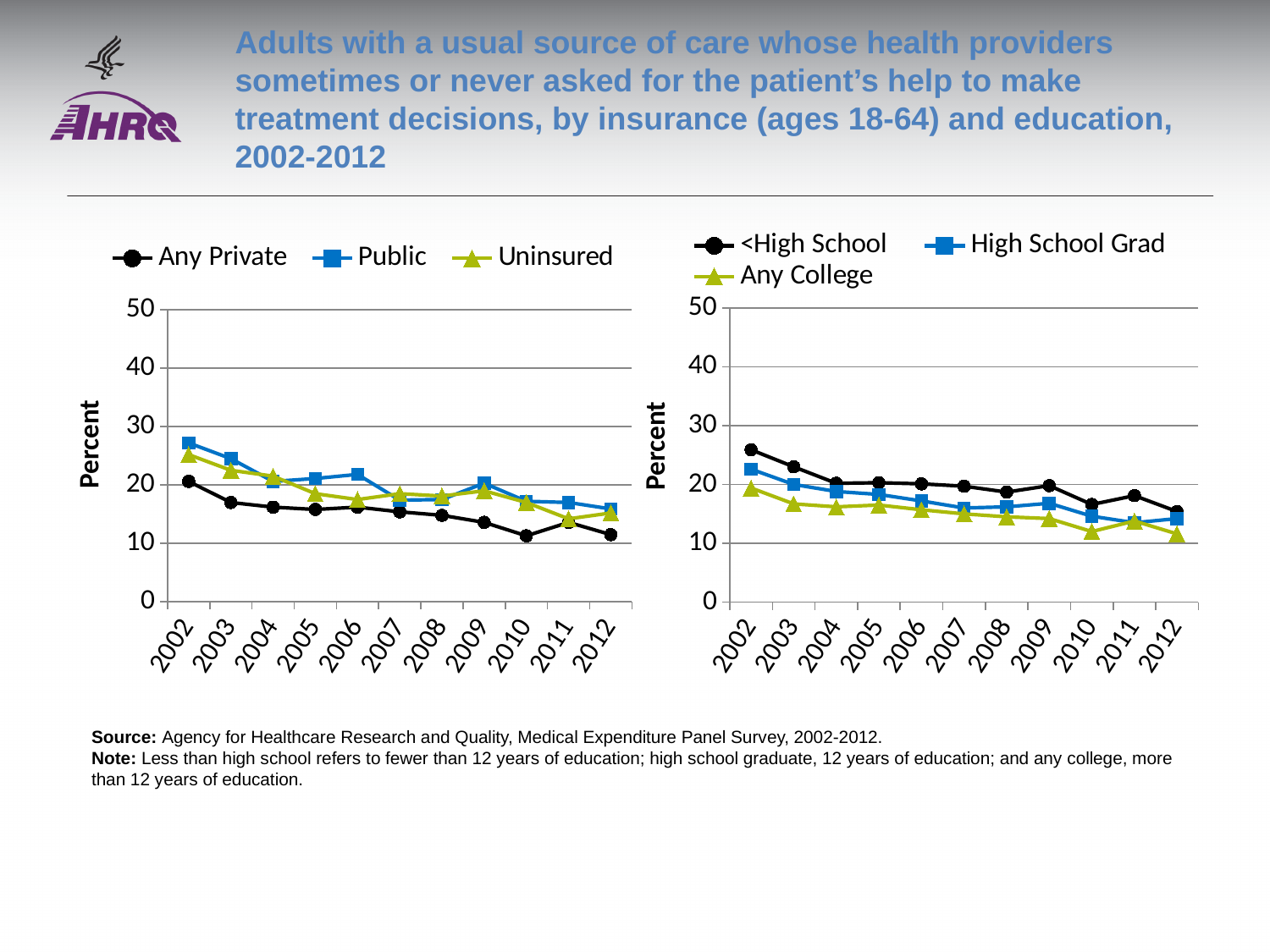

# Adults with a usual source of care whose health providers sometimes or never asked for the patient’s help to make treatment decisions, by insurance (ages 18-64) and education, 2002-2012

### Chart

| Category | Any Private | Public | Uninsured |
|---|---|---|---|
| 2002 | 20.6 | 27.2 | 25.2 |
| 2003 | 17.0 | 24.5 | 22.5 |
| 2004 | 16.2 | 20.6 | 21.5 |
| 2005 | 15.8 | 21.1 | 18.5 |
| 2006 | 16.2 | 21.8 | 17.5 |
| 2007 | 15.4 | 17.4 | 18.5 |
| 2008 | 14.8 | 17.5 | 18.1 |
| 2009 | 13.6 | 20.3 | 19.0 |
| 2010 | 11.3 | 17.2 | 17.0 |
| 2011 | 13.6 | 17.0 | 14.2 |
| 2012 | 11.5 | 15.9 | 15.2 |

### Chart

| Category | <High School | High School Grad | Any College |
|---|---|---|---|
| 2002 | 25.9 | 22.6 | 19.4 |
| 2003 | 23.0 | 20.0 | 16.7 |
| 2004 | 20.2 | 18.8 | 16.2 |
| 2005 | 20.3 | 18.3 | 16.5 |
| 2006 | 20.1 | 17.2 | 15.7 |
| 2007 | 19.7 | 16.0 | 15.0 |
| 2008 | 18.7 | 16.2 | 14.5 |
| 2009 | 19.8 | 16.8 | 14.2 |
| 2010 | 16.6 | 14.6 | 12.0 |
| 2011 | 18.1 | 13.5 | 13.8 |
| 2012 | 15.4 | 14.2 | 11.6 |
Source: Agency for Healthcare Research and Quality, Medical Expenditure Panel Survey, 2002-2012.
Note: Less than high school refers to fewer than 12 years of education; high school graduate, 12 years of education; and any college, more than 12 years of education.